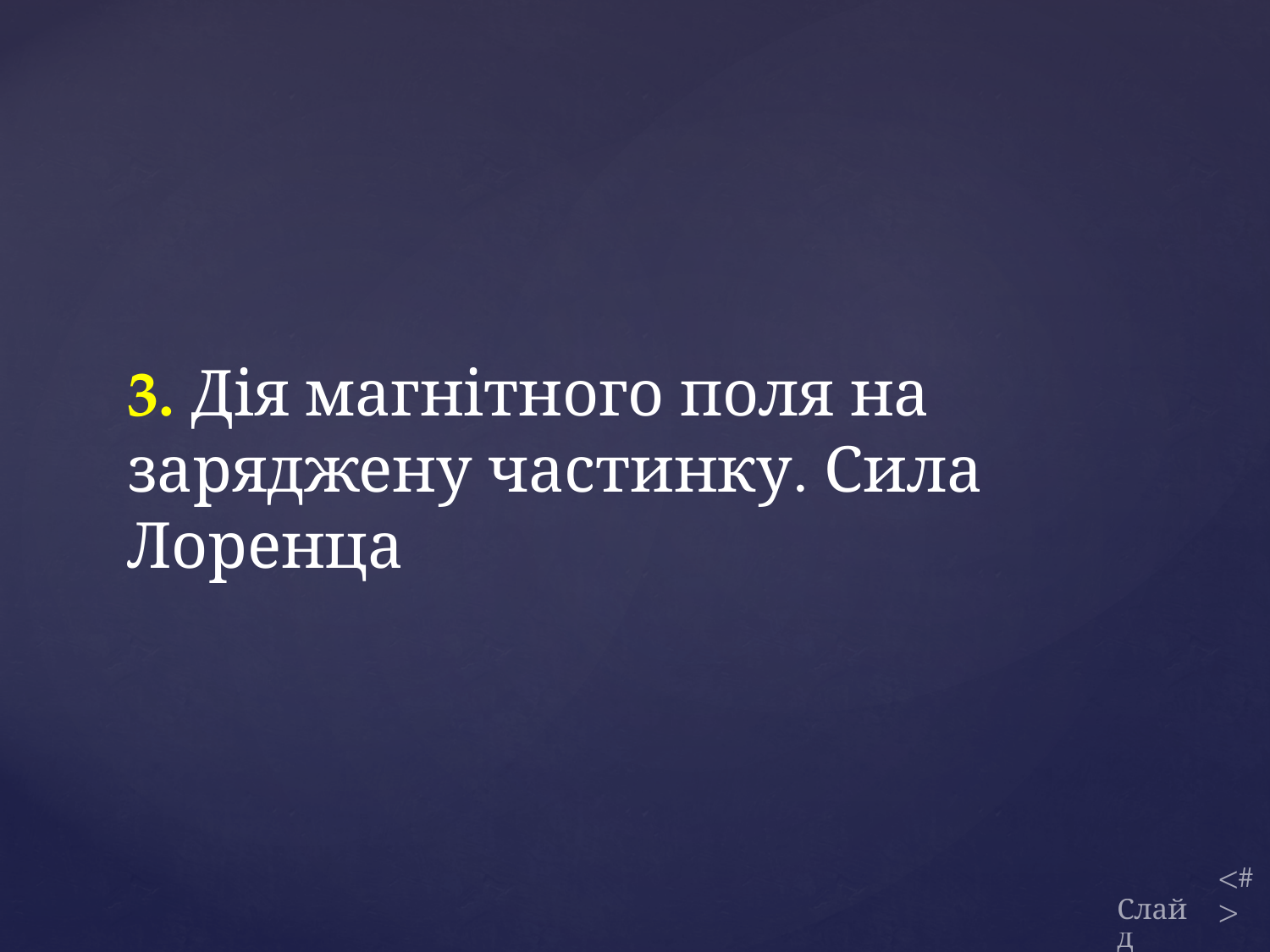

3. Дія магнітного поля на заряджену частинку. Сила Лоренца
Слайд
8